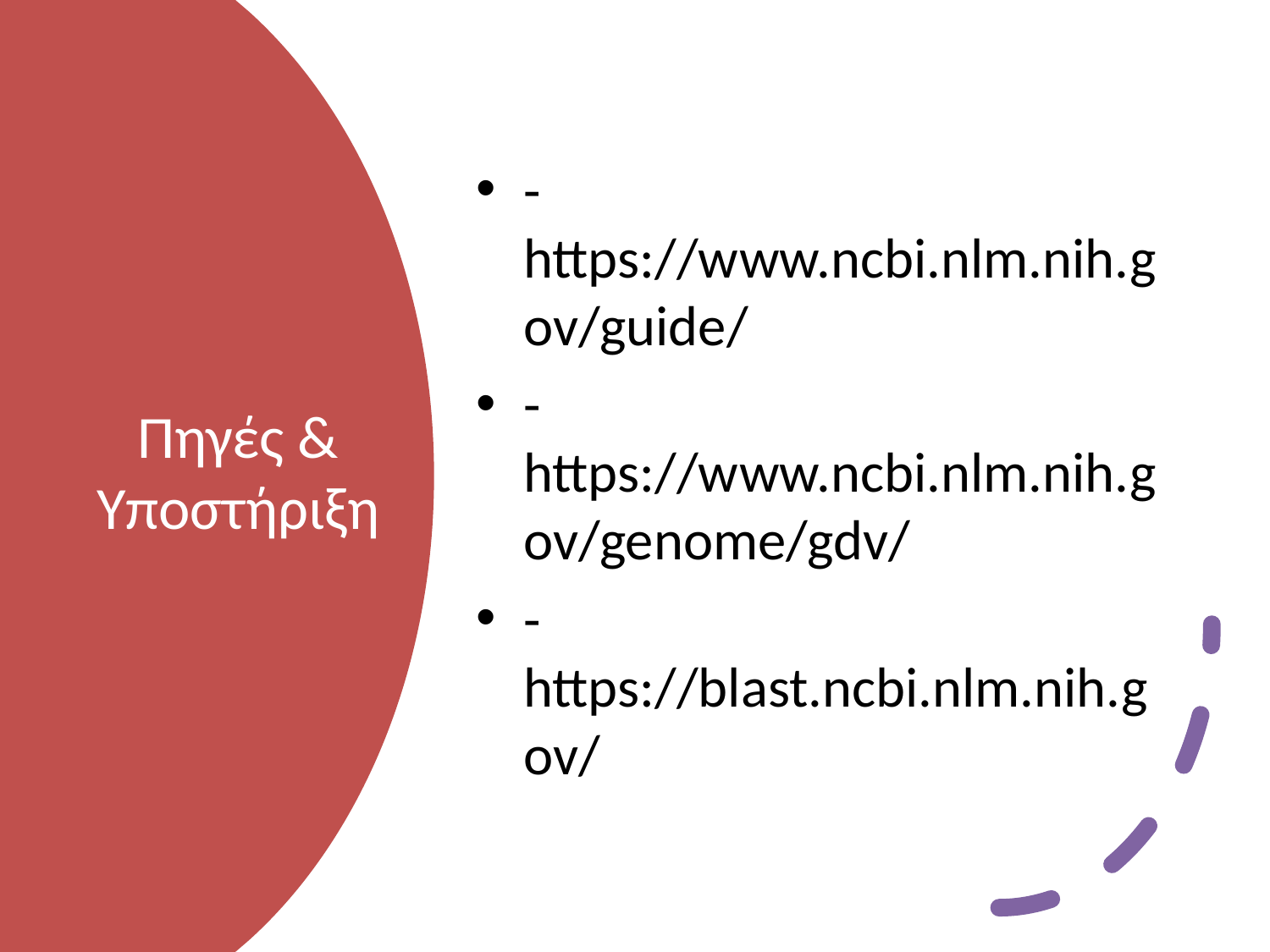

- https://www.ncbi.nlm.nih.gov/guide/
- https://www.ncbi.nlm.nih.gov/genome/gdv/
- https://blast.ncbi.nlm.nih.gov/
# Πηγές & Υποστήριξη